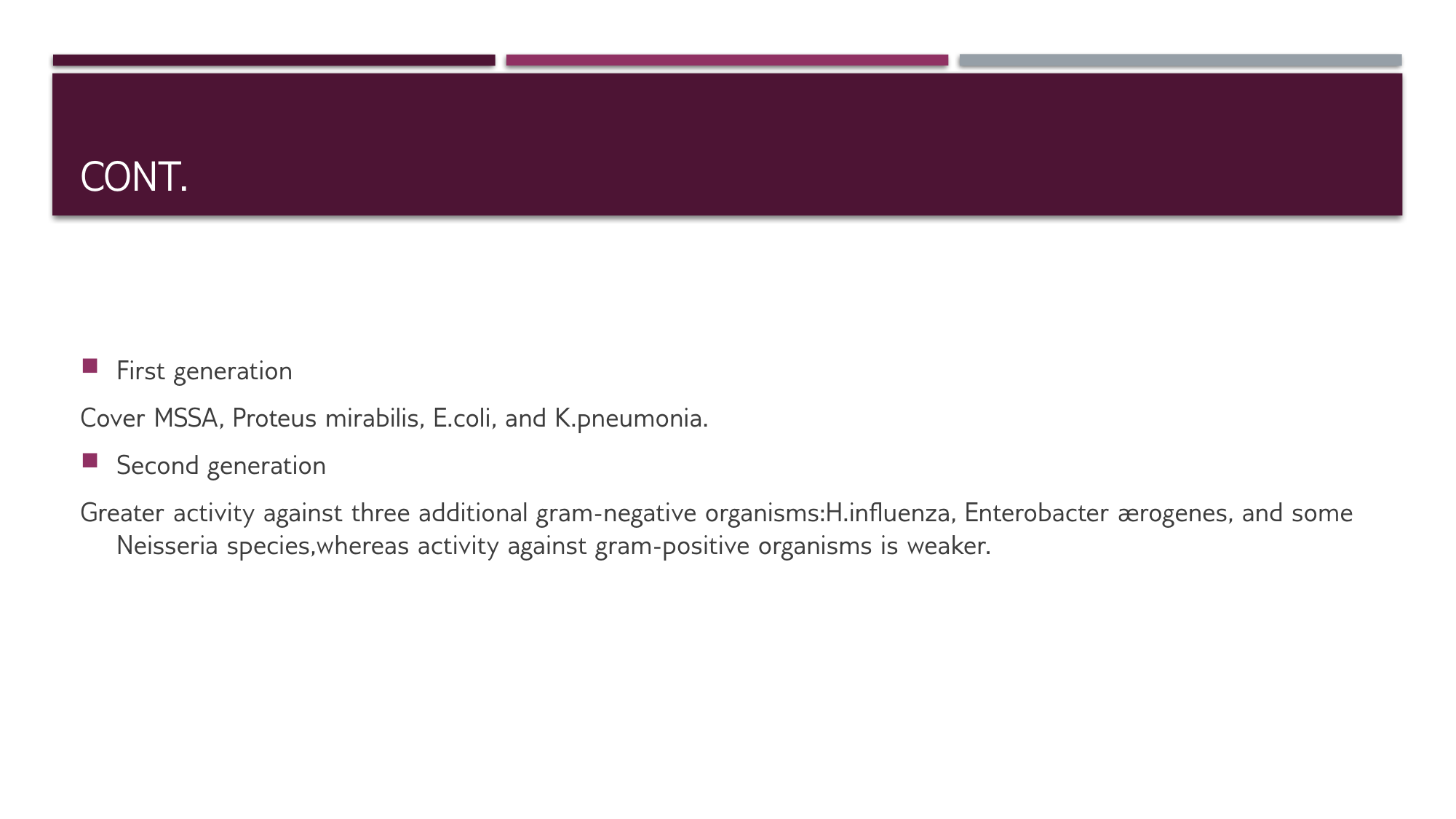

# Cont.
First generation
Cover MSSA, Proteus mirabilis, E.coli, and K.pneumonia.
Second generation
Greater activity against three additional gram-negative organisms:H.influenza, Enterobacter aerogenes, and some Neisseria species,whereas activity against gram-positive organisms is weaker.